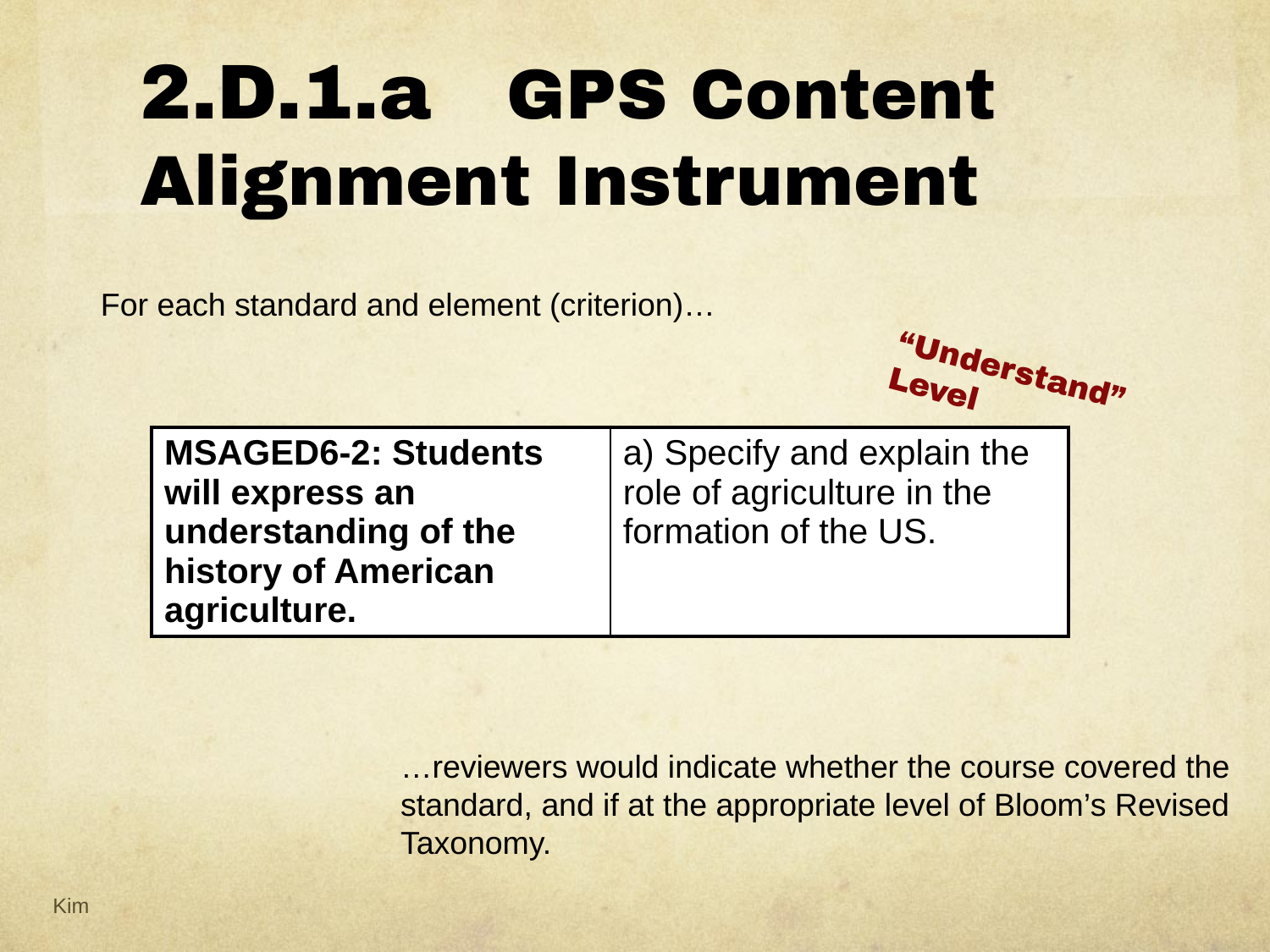

# 2.D.1.a    GPS Content Alignment Instrument

For each standard and element (criterion)…

“Understand” Level
| MSAGED6-2: Students will express an understanding of the history of American agriculture. | a) Specify and explain the role of agriculture in the formation of the US. |
| --- | --- |
…reviewers would indicate whether the course covered the standard, and if at the appropriate level of Bloom’s Revised Taxonomy.
Kim